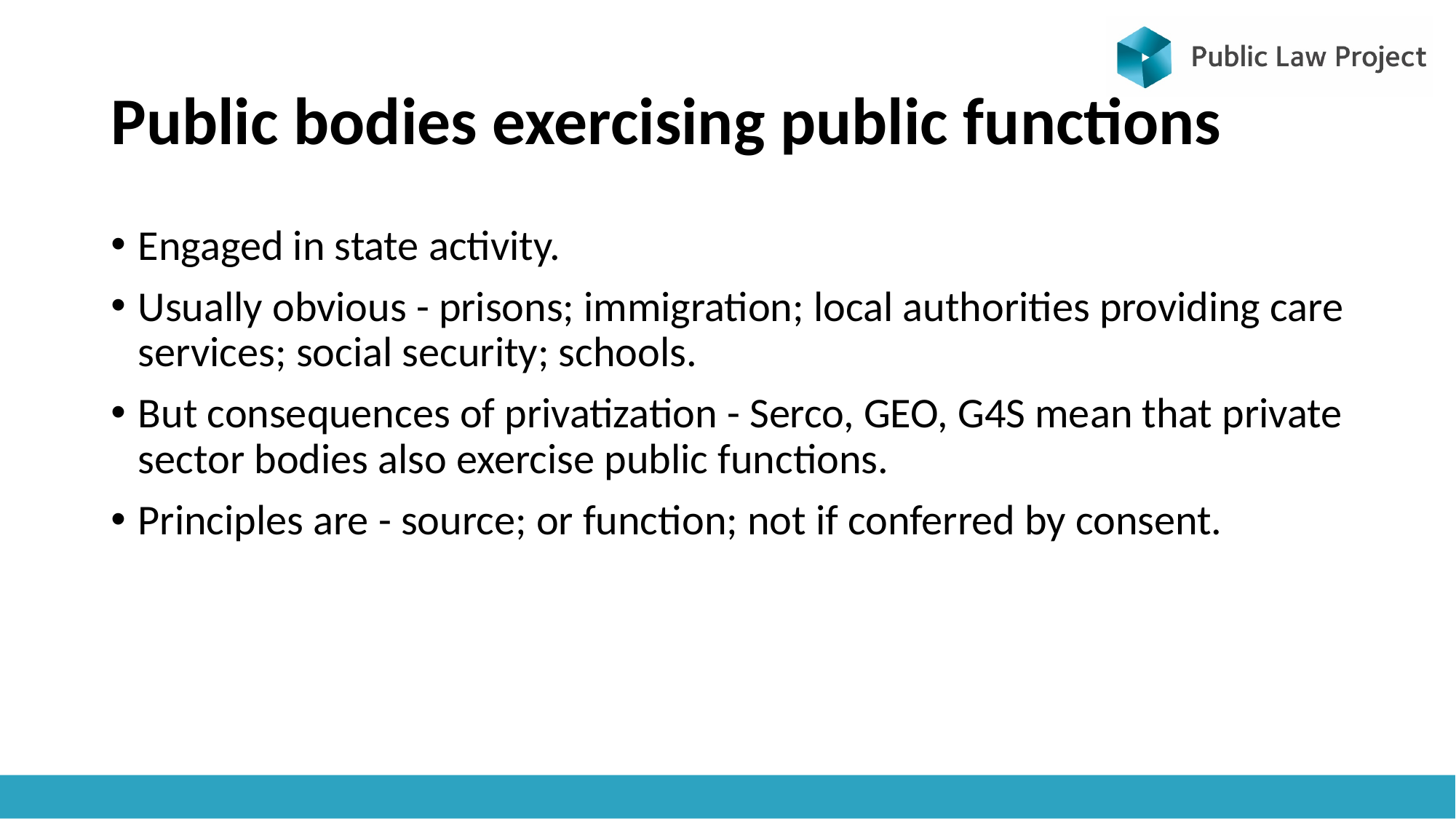

# Public bodies exercising public functions
Engaged in state activity.
Usually obvious - prisons; immigration; local authorities providing care services; social security; schools.
But consequences of privatization - Serco, GEO, G4S mean that private sector bodies also exercise public functions.
Principles are - source; or function; not if conferred by consent.